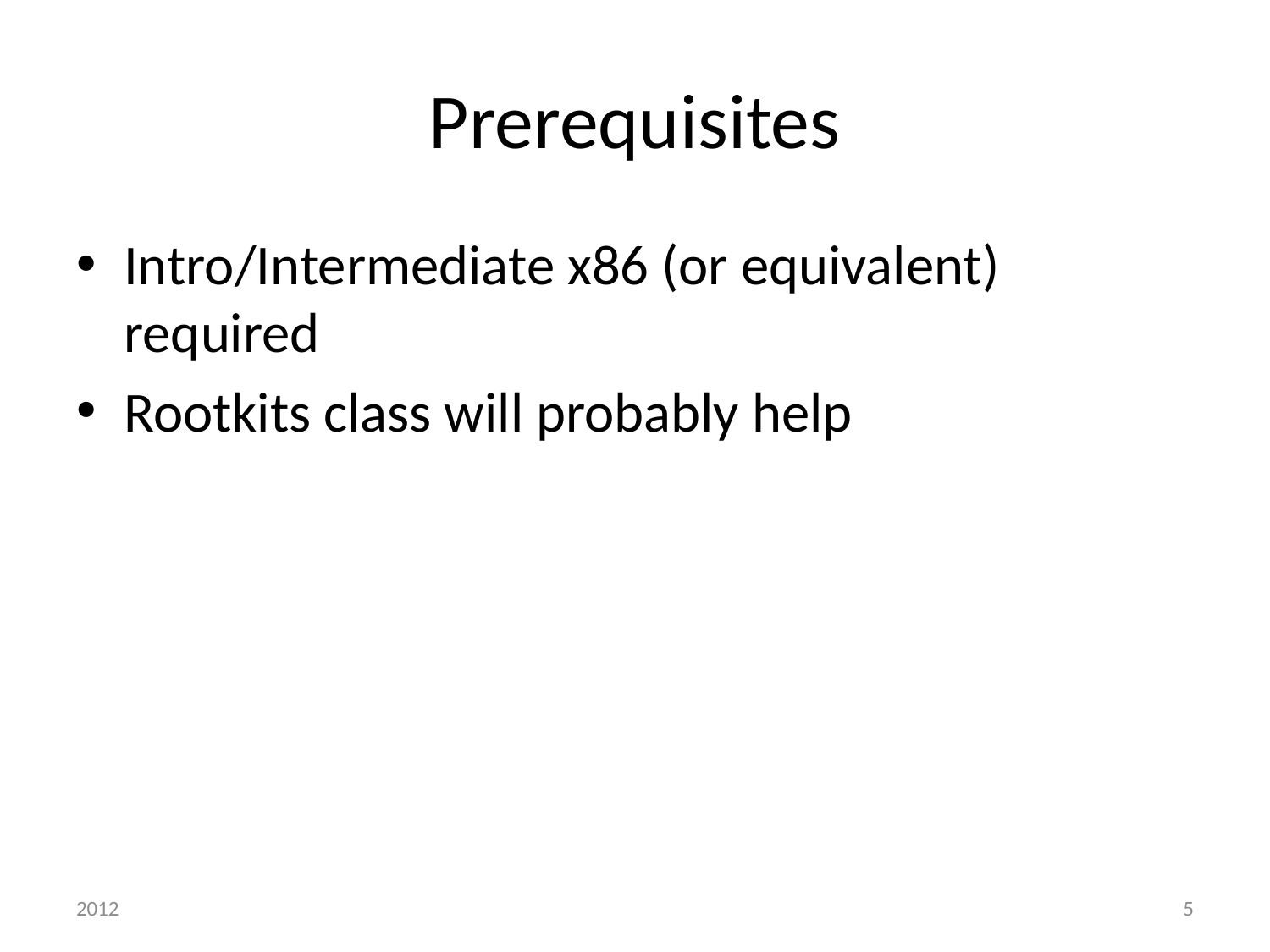

# Prerequisites
Intro/Intermediate x86 (or equivalent) required
Rootkits class will probably help
2012

5